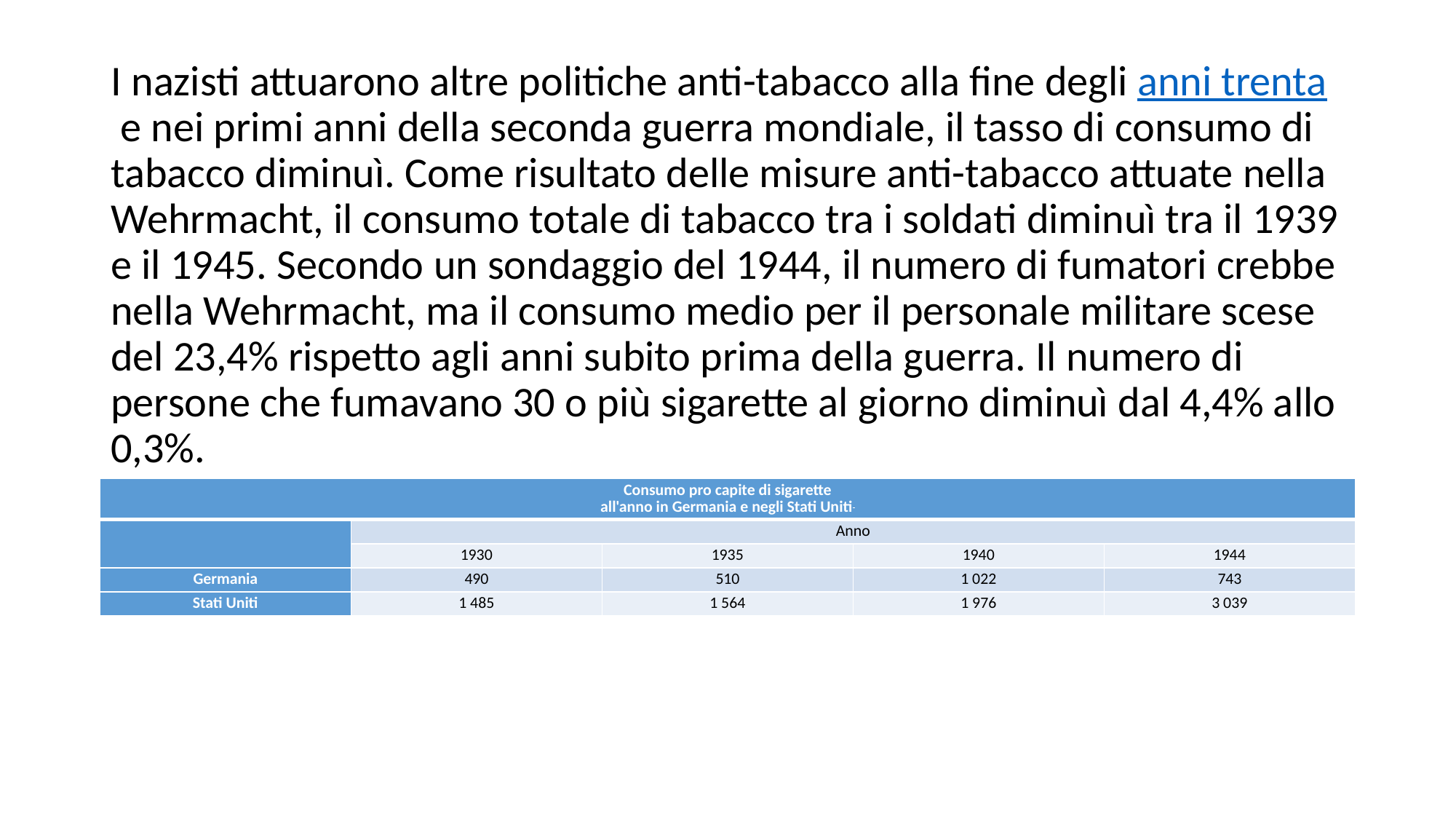

I nazisti attuarono altre politiche anti-tabacco alla fine degli anni trenta e nei primi anni della seconda guerra mondiale, il tasso di consumo di tabacco diminuì. Come risultato delle misure anti-tabacco attuate nella Wehrmacht, il consumo totale di tabacco tra i soldati diminuì tra il 1939 e il 1945. Secondo un sondaggio del 1944, il numero di fumatori crebbe nella Wehrmacht, ma il consumo medio per il personale militare scese del 23,4% rispetto agli anni subito prima della guerra. Il numero di persone che fumavano 30 o più sigarette al giorno diminuì dal 4,4% allo 0,3%.

| Consumo pro capite di sigarette all'anno in Germania e negli Stati Uniti |  |  |  |  |
| --- | --- | --- | --- | --- |
|  | Anno |  |  |  |
|  | 1930 | 1935 | 1940 | 1944 |
| Germania | 490 | 510 | 1 022 | 743 |
| Stati Uniti | 1 485 | 1 564 | 1 976 | 3 039 |